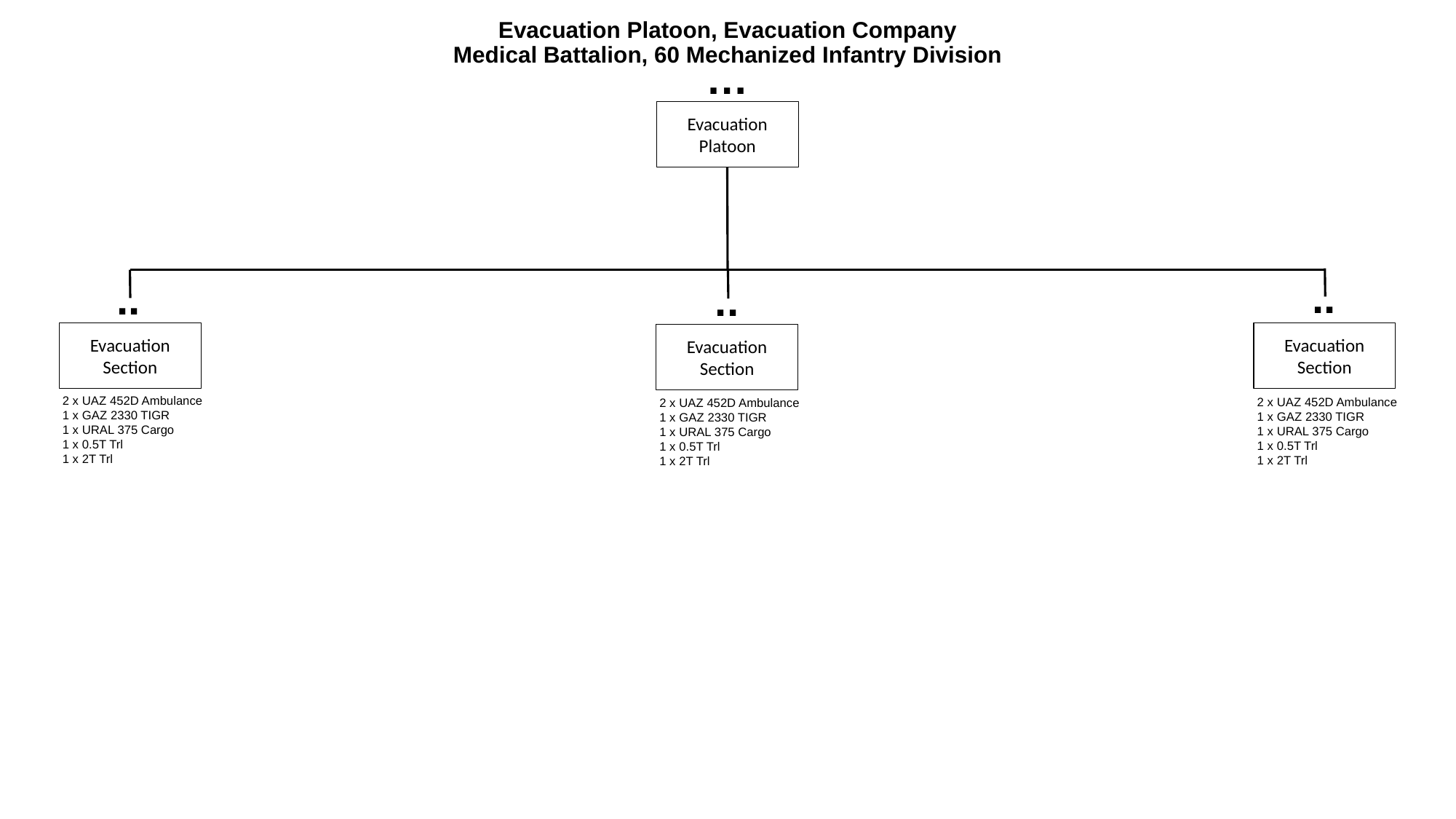

# Evacuation Platoon, Evacuation Company Medical Battalion, 60 Mechanized Infantry Division
…
Evacuation
Platoon
..
..
..
Evacuation
Section
Evacuation
Section
Evacuation
Section
2 x UAZ 452D Ambulance
1 x GAZ 2330 TIGR
1 x URAL 375 Cargo
1 x 0.5T Trl
1 x 2T Trl
2 x UAZ 452D Ambulance
1 x GAZ 2330 TIGR
1 x URAL 375 Cargo
1 x 0.5T Trl
1 x 2T Trl
2 x UAZ 452D Ambulance
1 x GAZ 2330 TIGR
1 x URAL 375 Cargo
1 x 0.5T Trl
1 x 2T Trl